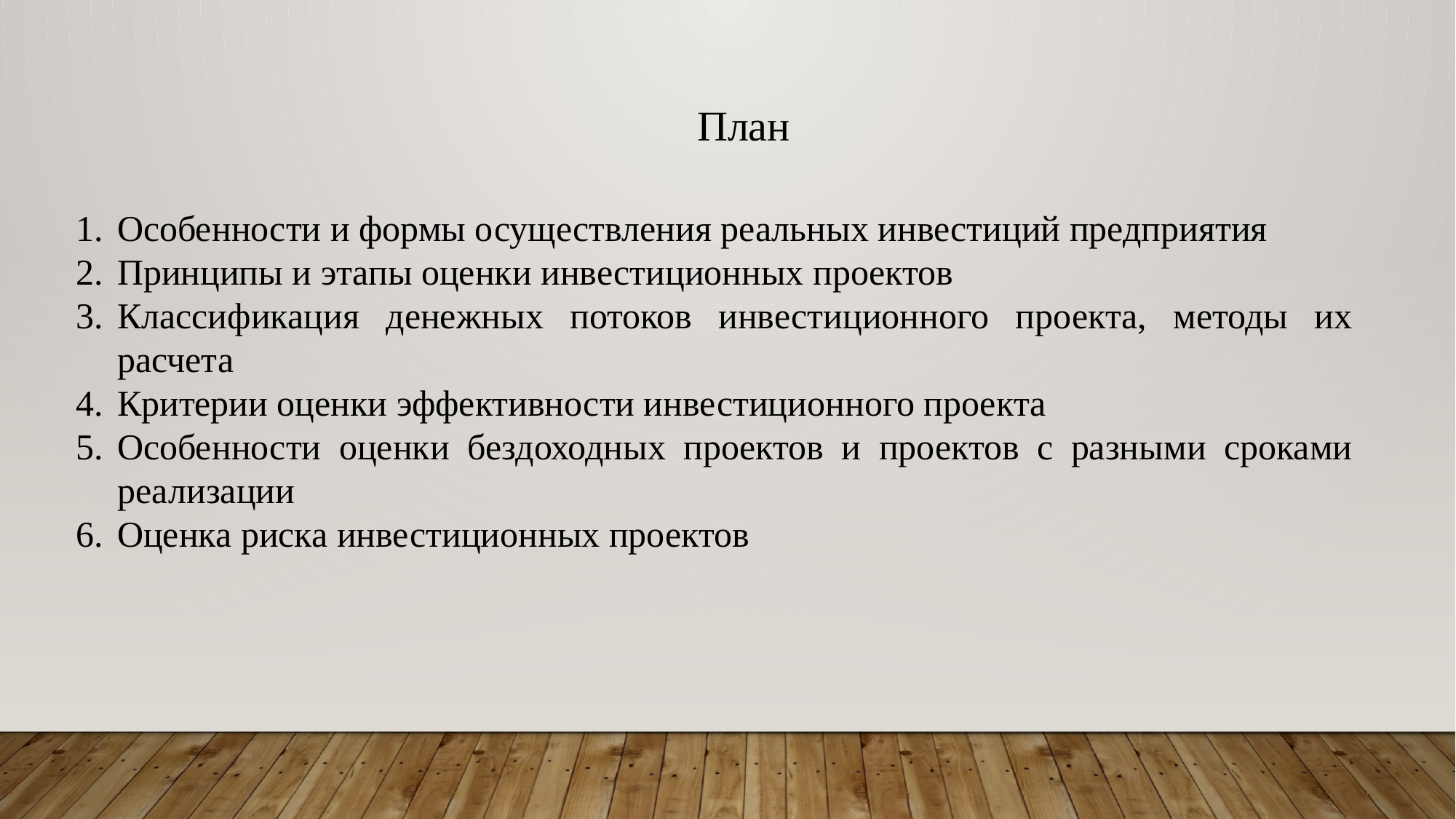

План
Особенности и формы осуществления реальных инвестиций предприятия
Принципы и этапы оценки инвестиционных проектов
Классификация денежных потоков инвестиционного проекта, методы их расчета
Критерии оценки эффективности инвестиционного проекта
Особенности оценки бездоходных проектов и проектов с разными сроками реализации
Оценка риска инвестиционных проектов